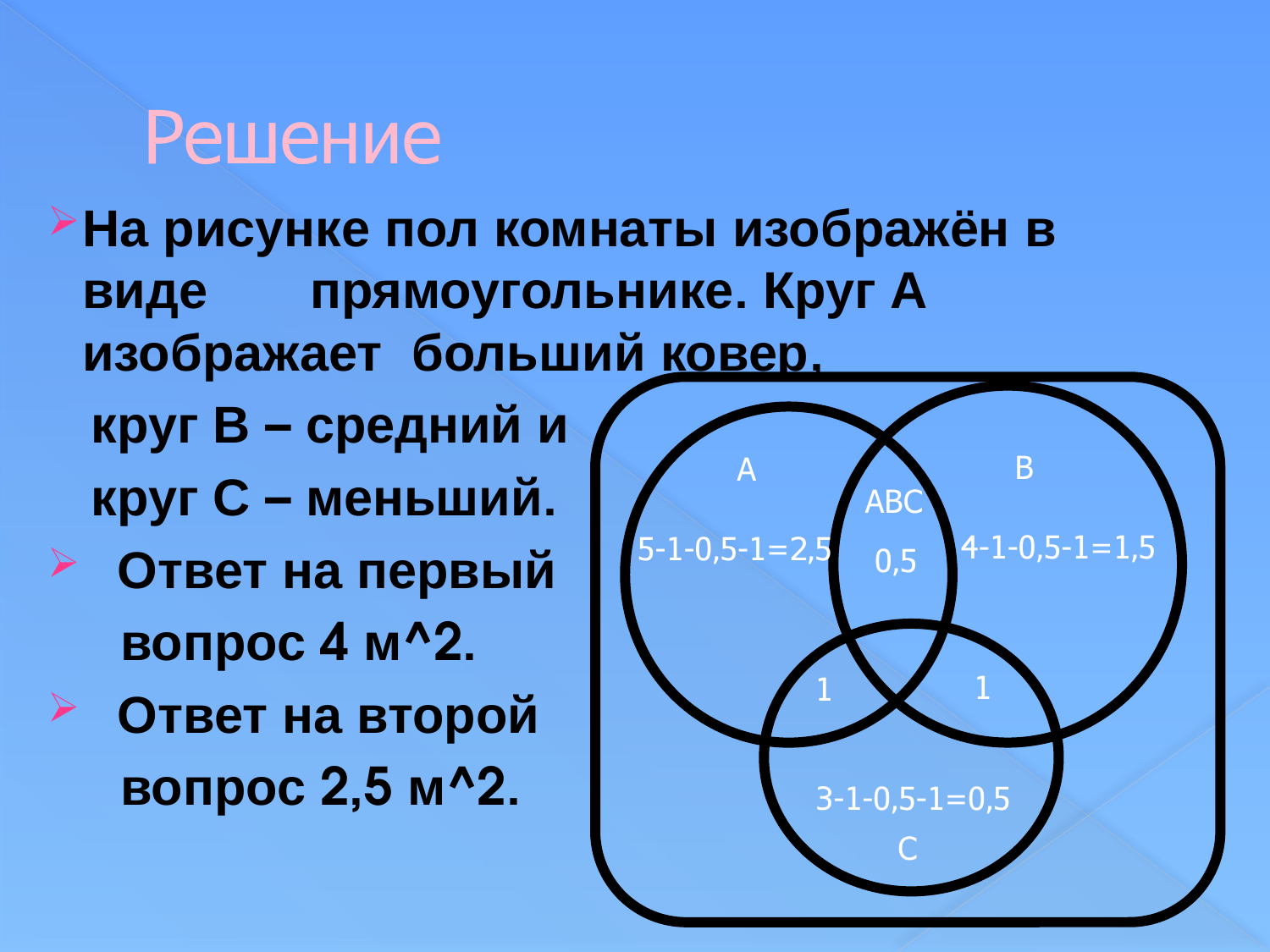

# Решение
На рисунке пол комнаты изображён в виде       прямоугольнике. Круг А изображает  больший ковер,
   круг В – средний и
   круг С – меньший.
Ответ на первый
     вопрос 4 м^2.
Ответ на второй
     вопрос 2,5 м^2.

В
А
АВС
4-1-0,5-1=1,5
5-1-0,5-1=2,5
0,5

1
1
3-1-0,5-1=0,5
С